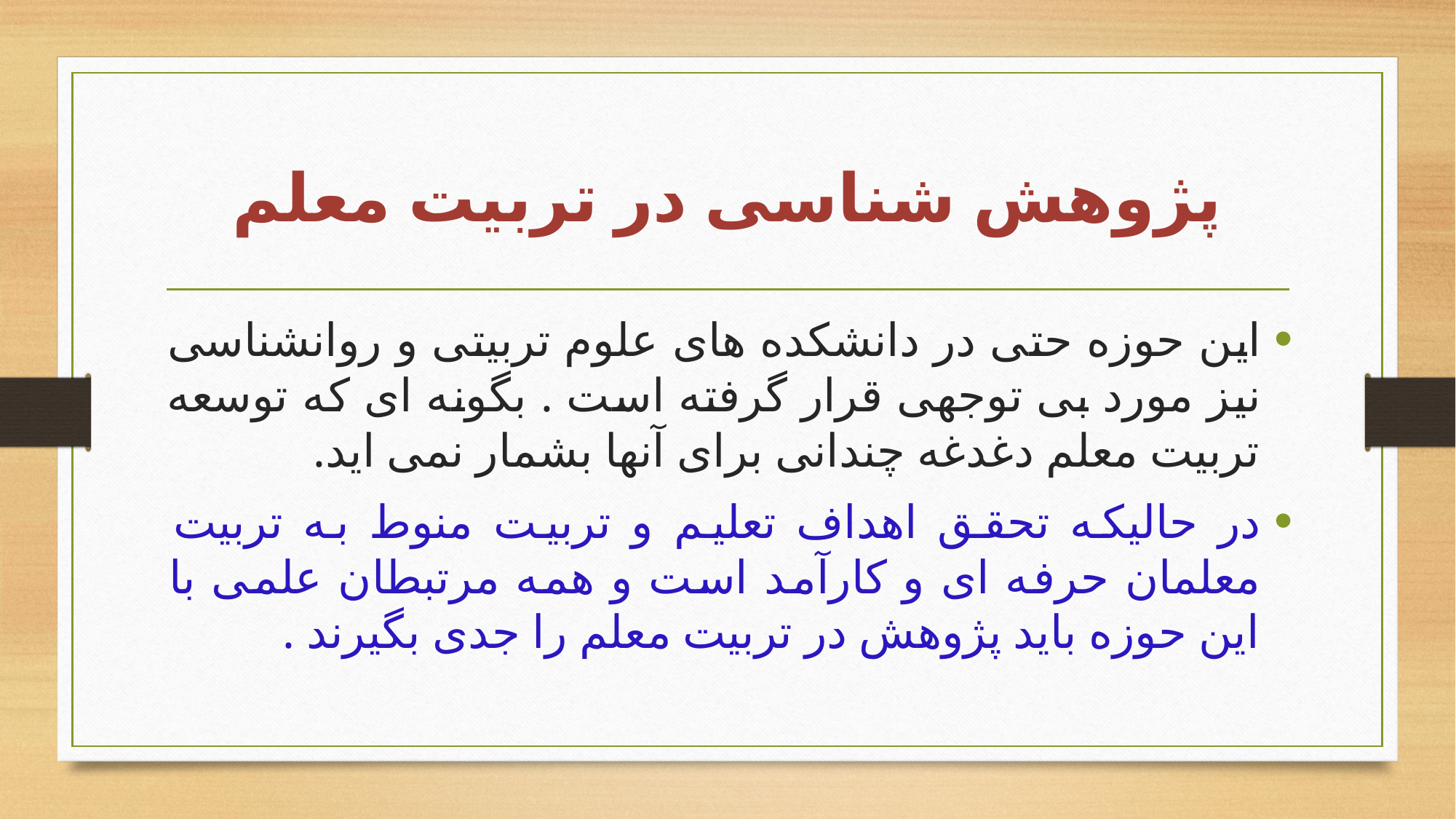

# پژوهش شناسی در تربیت معلم
این حوزه حتی در دانشکده های علوم تربیتی و روانشناسی نیز مورد بی توجهی قرار گرفته است . بگونه ای که توسعه تربیت معلم دغدغه چندانی برای آنها بشمار نمی اید.
در حالیکه تحقق اهداف تعلیم و تربیت منوط به تربیت معلمان حرفه ای و کارآمد است و همه مرتبطان علمی با این حوزه باید پژوهش در تربیت معلم را جدی بگیرند .